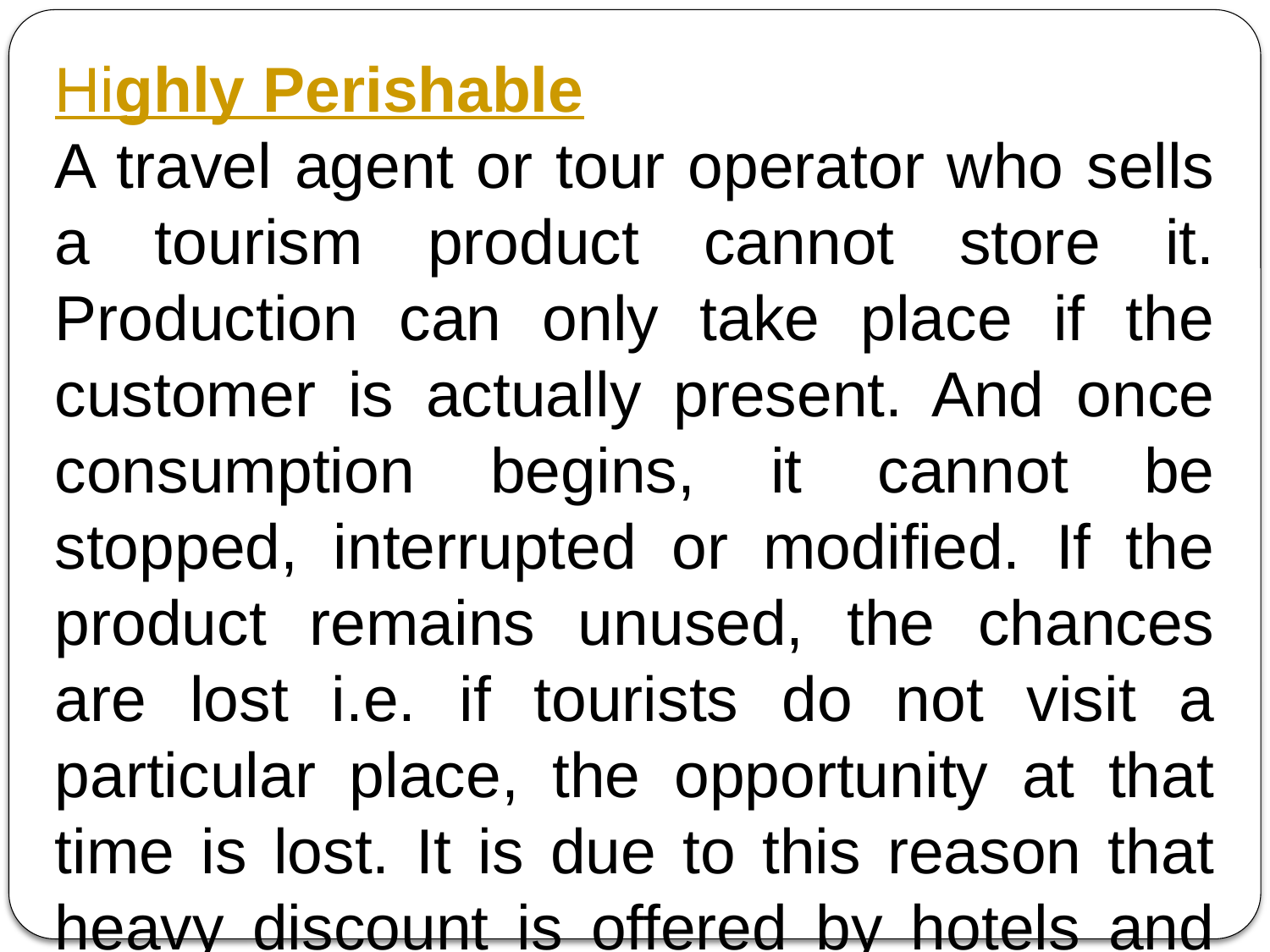

Highly Perishable
A travel agent or tour operator who sells a tourism product cannot store it. Production can only take place if the customer is actually present. And once consumption begins, it cannot be stopped, interrupted or modified. If the product remains unused, the chances are lost i.e. if tourists do not visit a particular place, the opportunity at that time is lost. It is due to this reason that heavy discount is offered by hotels and transport generating organisations during offseason.